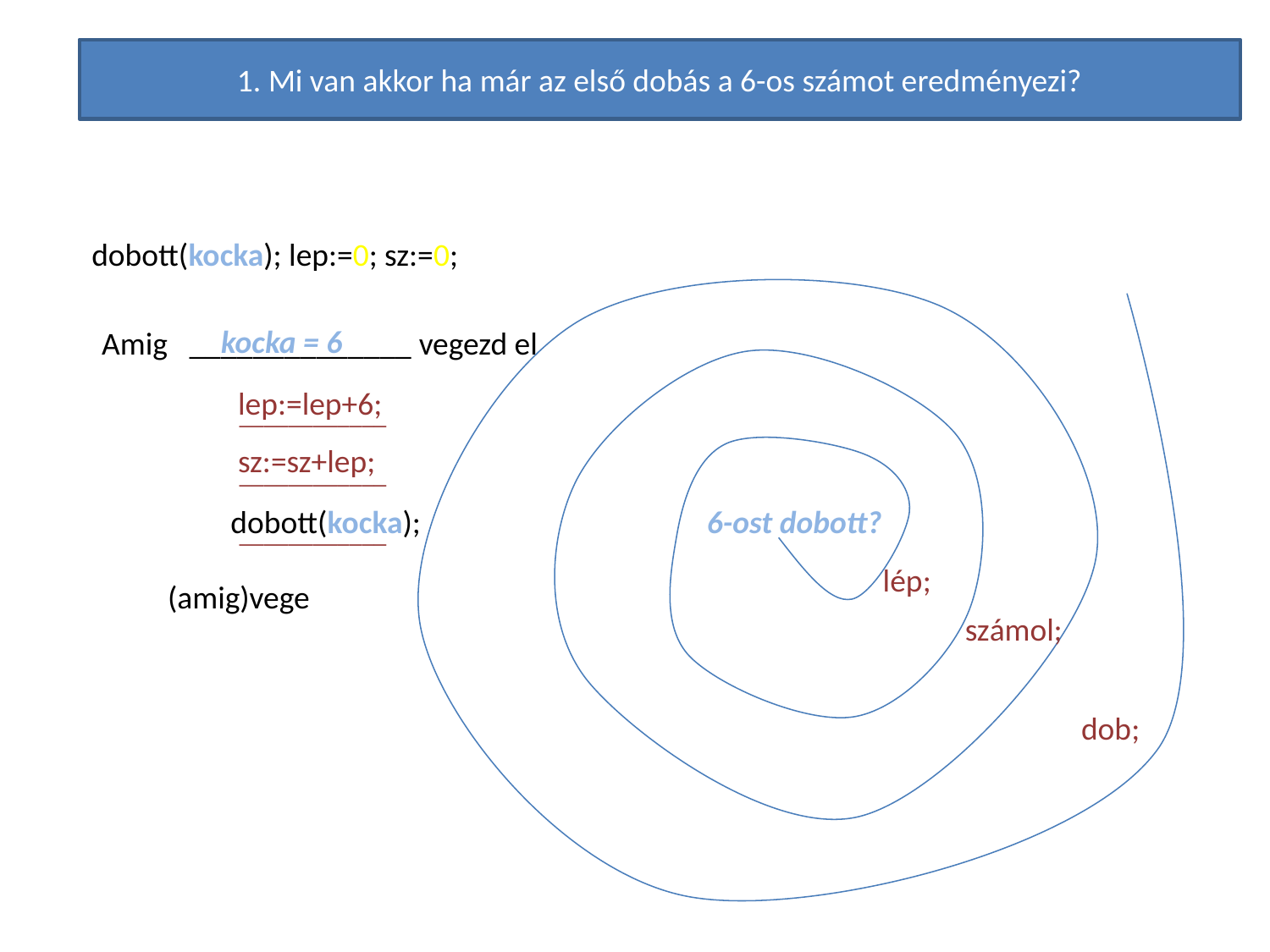

1. Mi van akkor ha már az első dobás a 6-os számot eredményezi?
Feladat adatai:
dobott(kocka); lep:=0; sz:=0;

kocka = 6
Amig   ______________ vegezd el

                         ____________

                         ____________

                         ____________

            (amig)vege
 lep:=lep+6;
 sz:=sz+lep;
dobott(kocka);
6-ost dobott?
 lép;
 számol;
 dob;